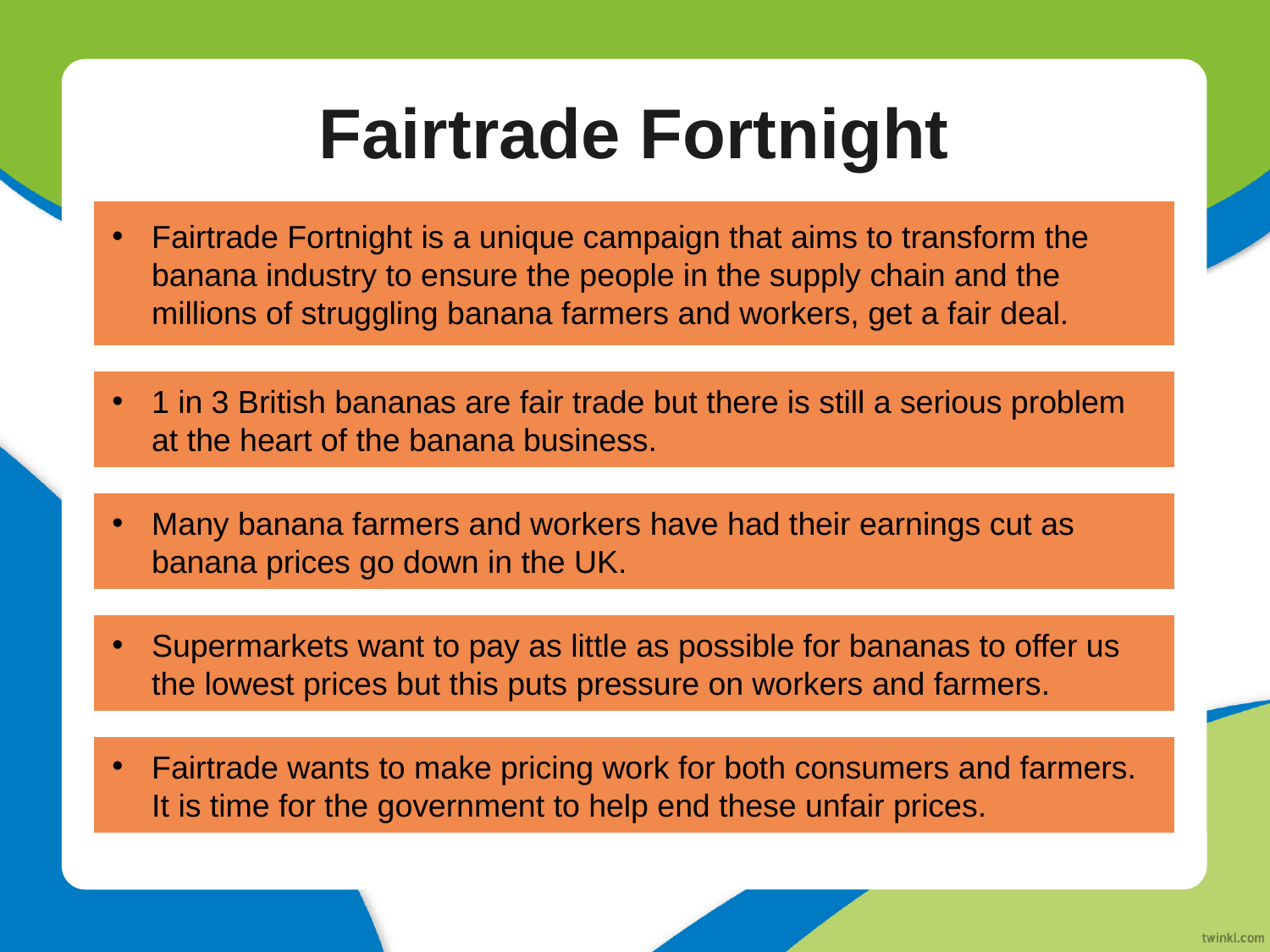

# Fairtrade Fortnight
Fairtrade Fortnight is a unique campaign that aims to transform the banana industry to ensure the people in the supply chain and the millions of struggling banana farmers and workers, get a fair deal.
1 in 3 British bananas are fair trade but there is still a serious problem at the heart of the banana business.
Many banana farmers and workers have had their earnings cut as banana prices go down in the UK.
Supermarkets want to pay as little as possible for bananas to offer us the lowest prices but this puts pressure on workers and farmers.
Fairtrade wants to make pricing work for both consumers and farmers. It is time for the government to help end these unfair prices.